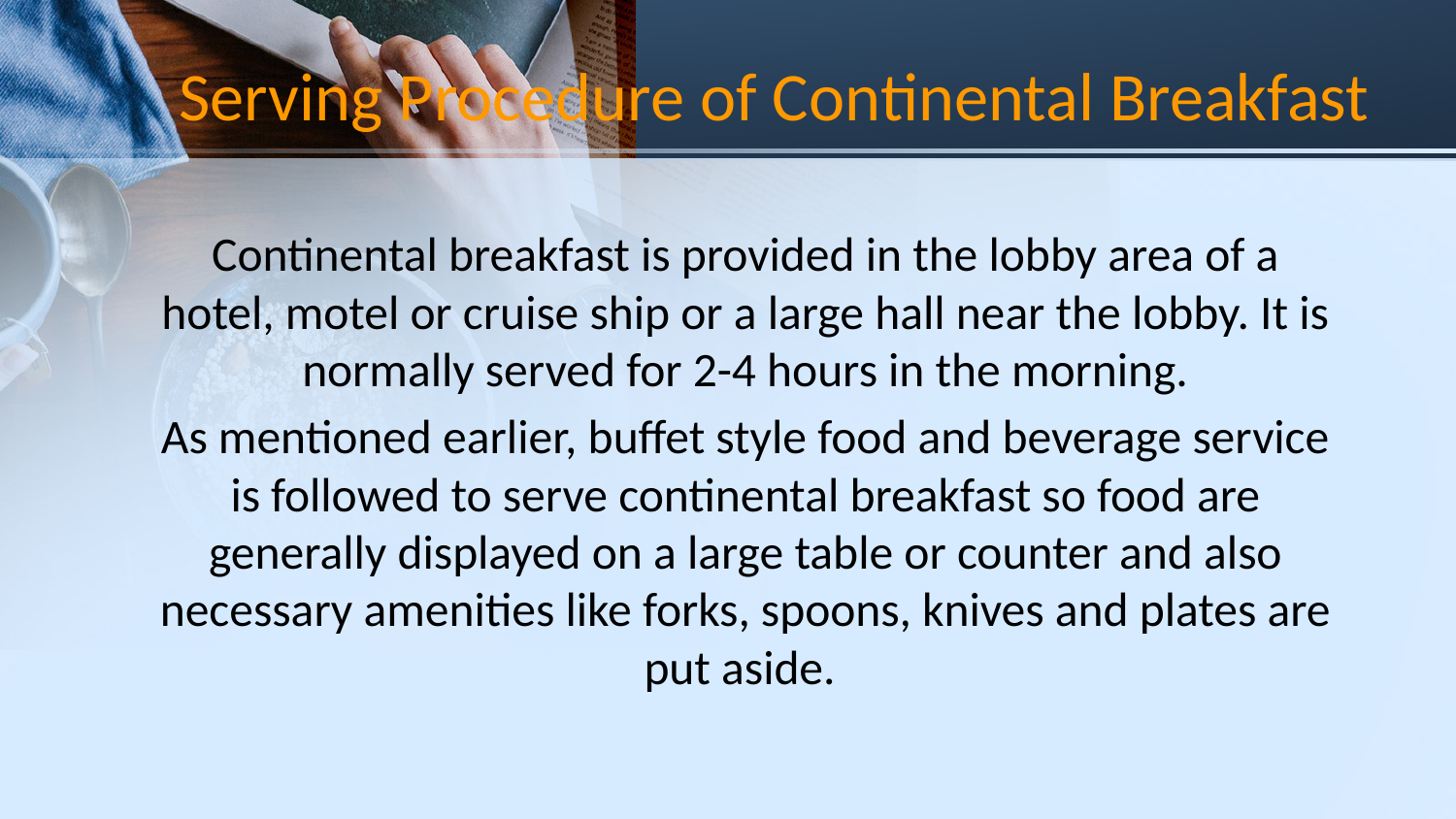

# Serving Procedure of Continental Breakfast
Continental breakfast is provided in the lobby area of a hotel, motel or cruise ship or a large hall near the lobby. It is normally served for 2-4 hours in the morning.
As mentioned earlier, buffet style food and beverage service is followed to serve continental breakfast so food are generally displayed on a large table or counter and also necessary amenities like forks, spoons, knives and plates are put aside.